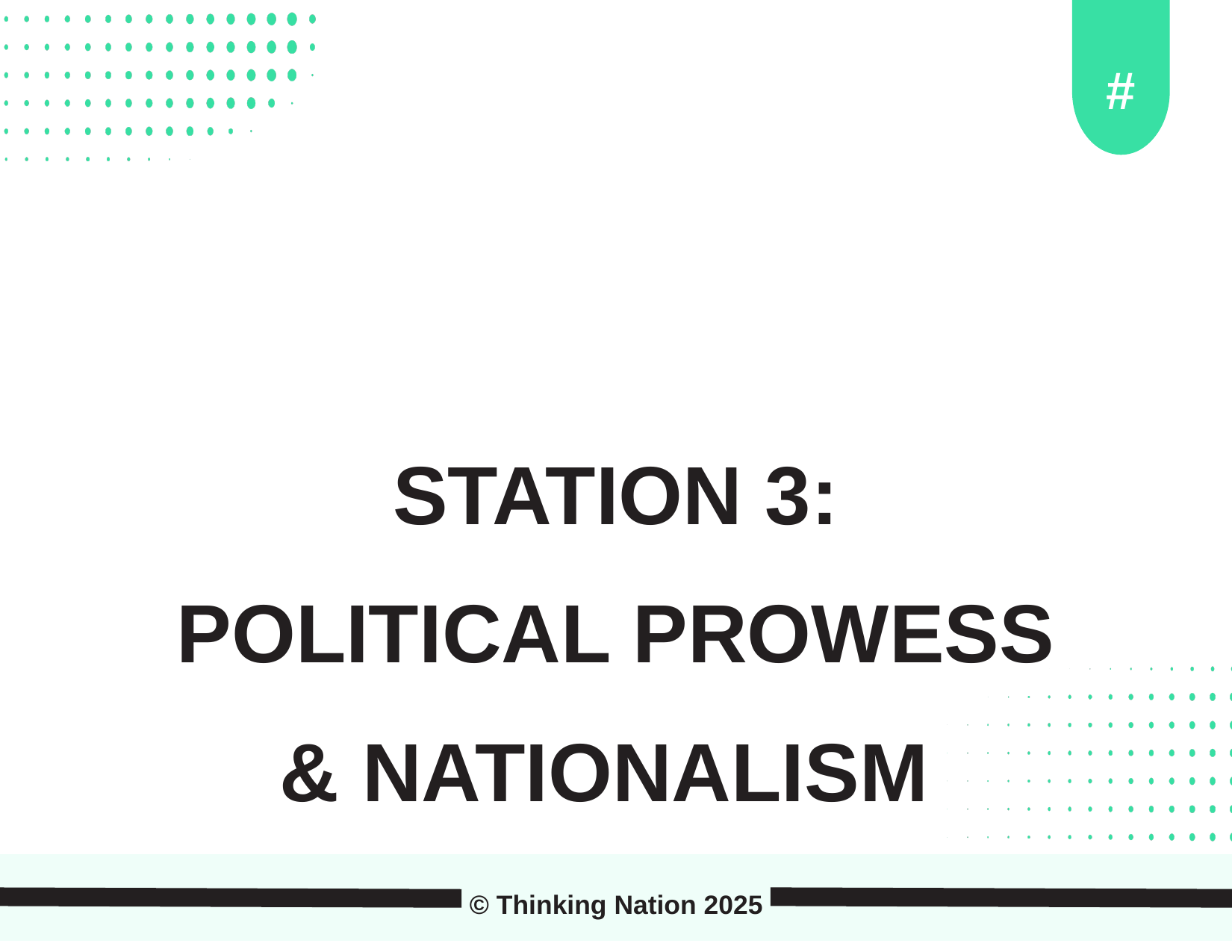

#
STATION 3:
POLITICAL PROWESS & NATIONALISM

© Thinking Nation 2025